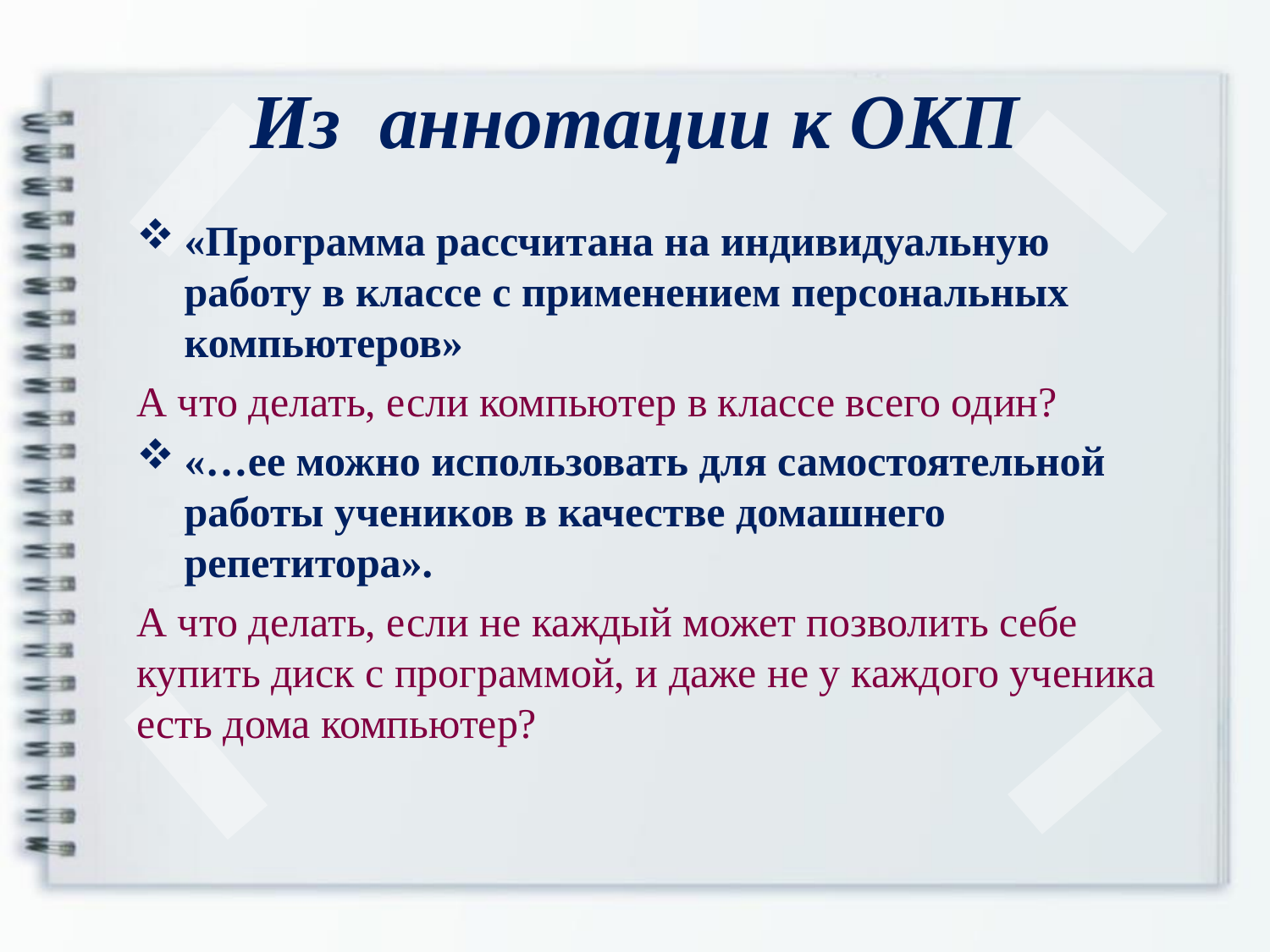

# Из  аннотации к ОКП

«Программа рассчитана на индивидуальную работу в классе с применением персональных компьютеров»
А что делать, если компьютер в классе всего один?
«…ее можно использовать для самостоятельной работы учеников в качестве домашнего репетитора».
А что делать, если не каждый может позволить себе купить диск с программой, и даже не у каждого ученика есть дома компьютер?